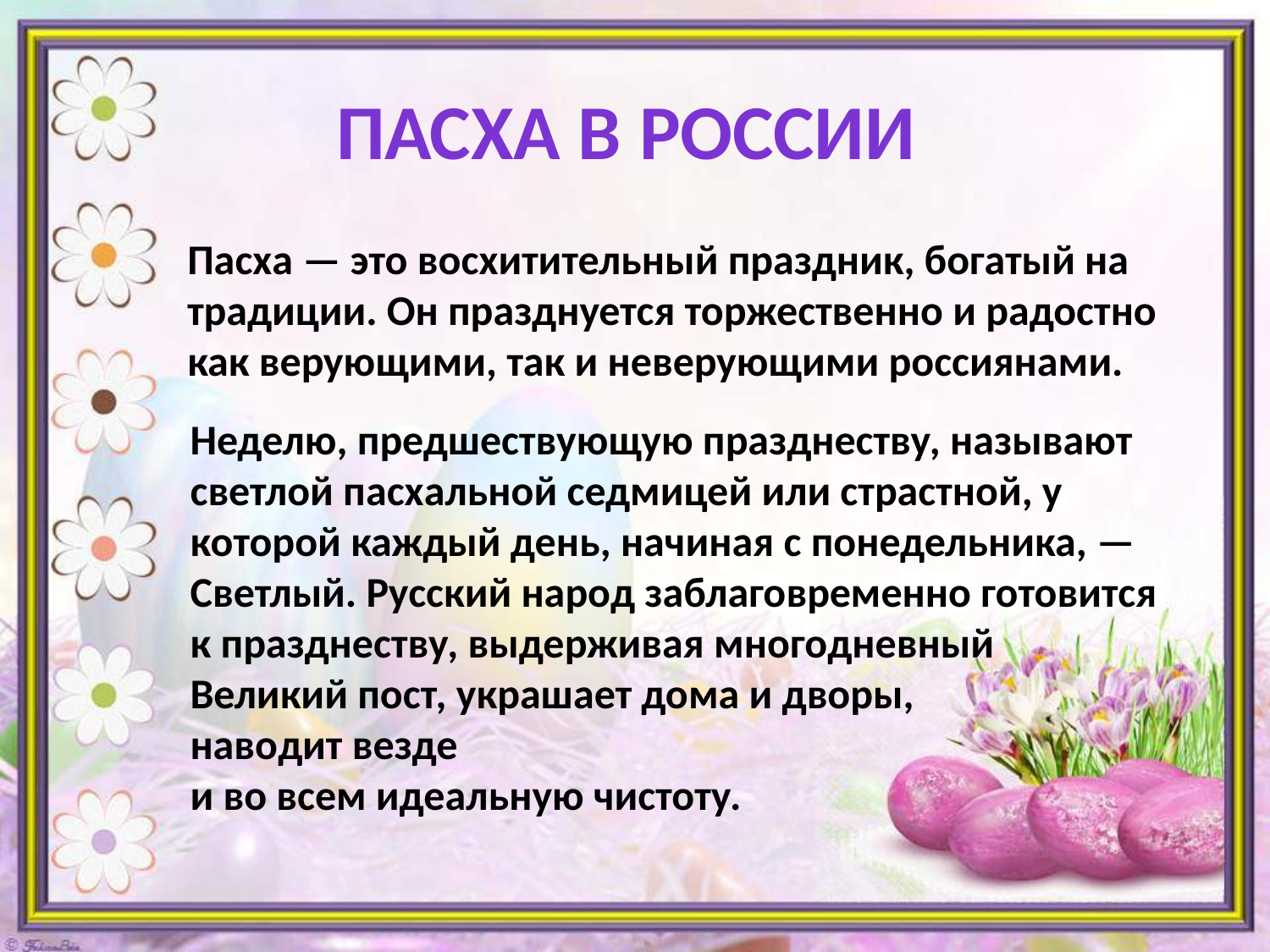

# Пасха в России
Пасха — это восхитительный праздник, богатый на традиции. Он празднуется торжественно и радостно как верующими, так и неверующими россиянами.
Неделю, предшествующую празднеству, называют светлой пасхальной седмицей или страстной, у которой каждый день, начиная с понедельника, — Светлый. Русский народ заблаговременно готовится к празднеству, выдерживая многодневный
Великий пост, украшает дома и дворы,
наводит везде
и во всем идеальную чистоту.